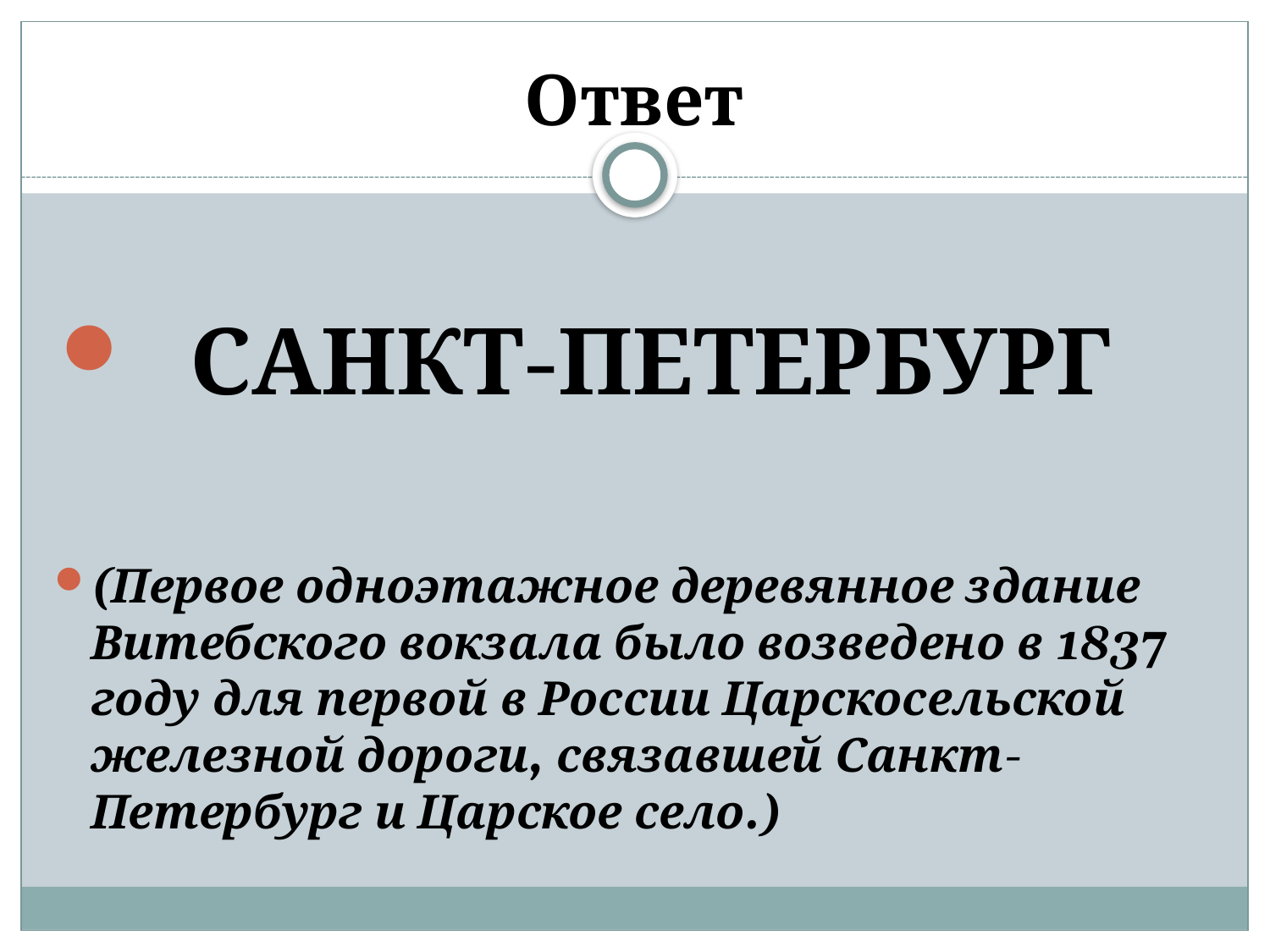

# Ответ

САНКТ-ПЕТЕРБУРГ

(Первое одноэтажное деревянное здание Витебского вокзала было возведено в 1837 году для первой в России Царскосельской железной дороги, связавшей Санкт-Петербург и Царское село.)